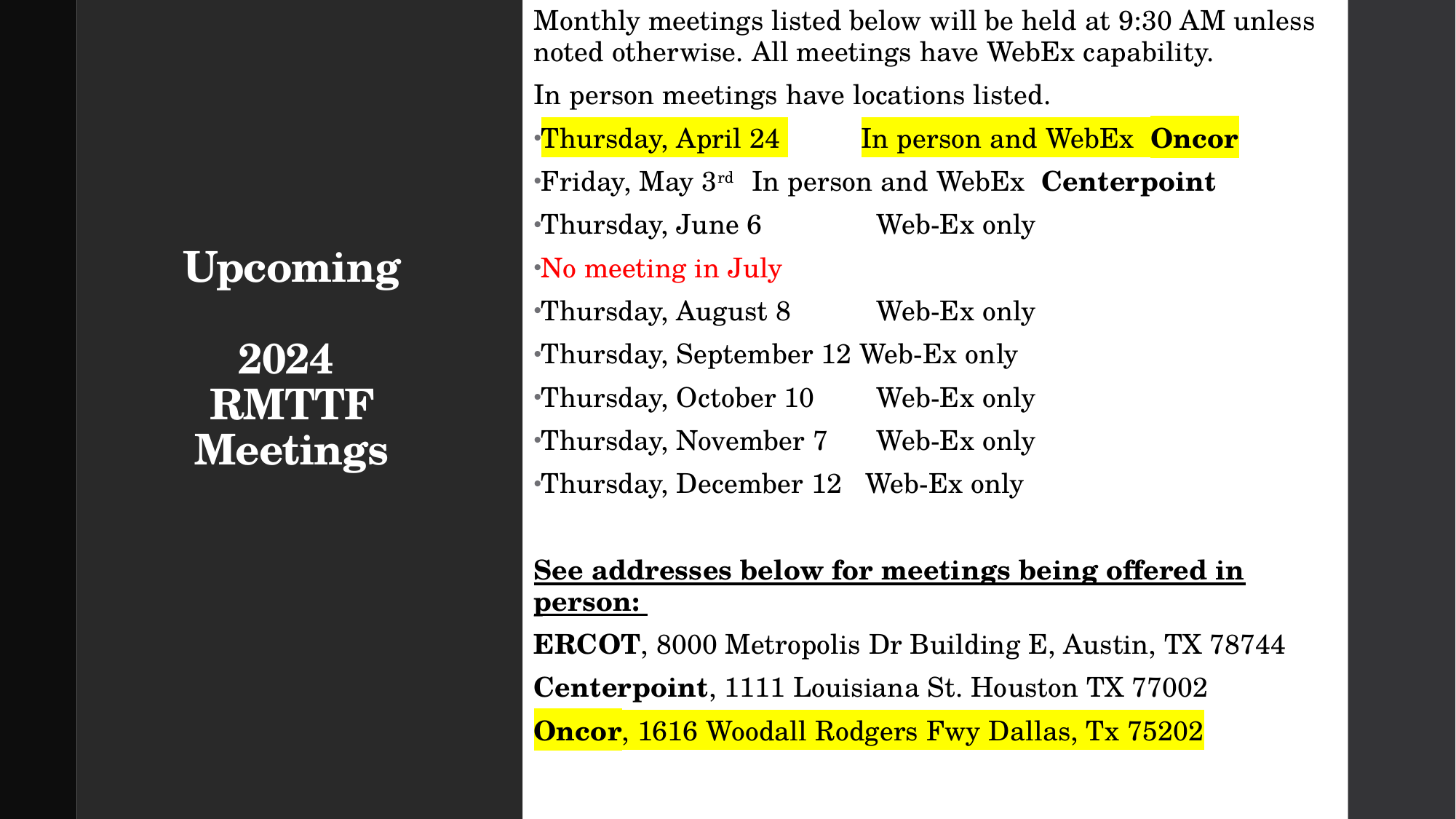

Monthly meetings listed below will be held at 9:30 AM unless noted otherwise. All meetings have WebEx capability.
In person meetings have locations listed.
Thursday, April 24 	In person and WebEx  Oncor
Friday, May 3rd  	In person and WebEx  Centerpoint
Thursday, June 6 	  Web-Ex only
No meeting in July
Thursday, August 8 	  Web-Ex only
Thursday, September 12 Web-Ex only
Thursday, October 10 	  Web-Ex only
Thursday, November 7 	  Web-Ex only
Thursday, December 12   Web-Ex only

See addresses below for meetings being offered in person:
ERCOT, 8000 Metropolis Dr Building E, Austin, TX 78744
Centerpoint, 1111 Louisiana St. Houston TX 77002
Oncor, 1616 Woodall Rodgers Fwy Dallas, Tx 75202

# Upcoming 2024 RMTTF Meetings